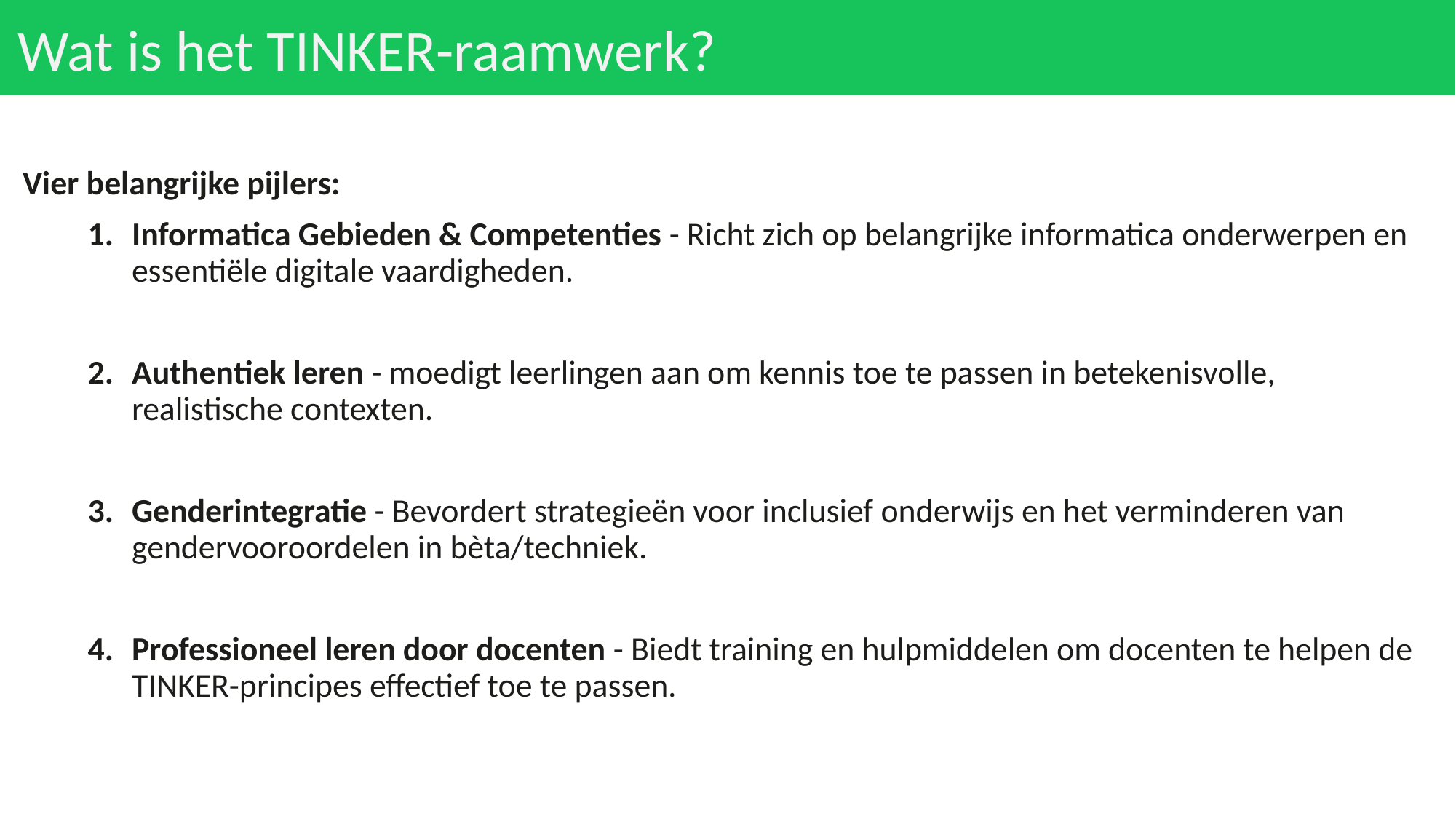

# Wat is het TINKER-raamwerk?

Vier belangrijke pijlers:
Informatica Gebieden & Competenties - Richt zich op belangrijke informatica onderwerpen en essentiële digitale vaardigheden.

Authentiek leren - moedigt leerlingen aan om kennis toe te passen in betekenisvolle, realistische contexten.

Genderintegratie - Bevordert strategieën voor inclusief onderwijs en het verminderen van gendervooroordelen in bèta/techniek.

Professioneel leren door docenten - Biedt training en hulpmiddelen om docenten te helpen de TINKER-principes effectief toe te passen.